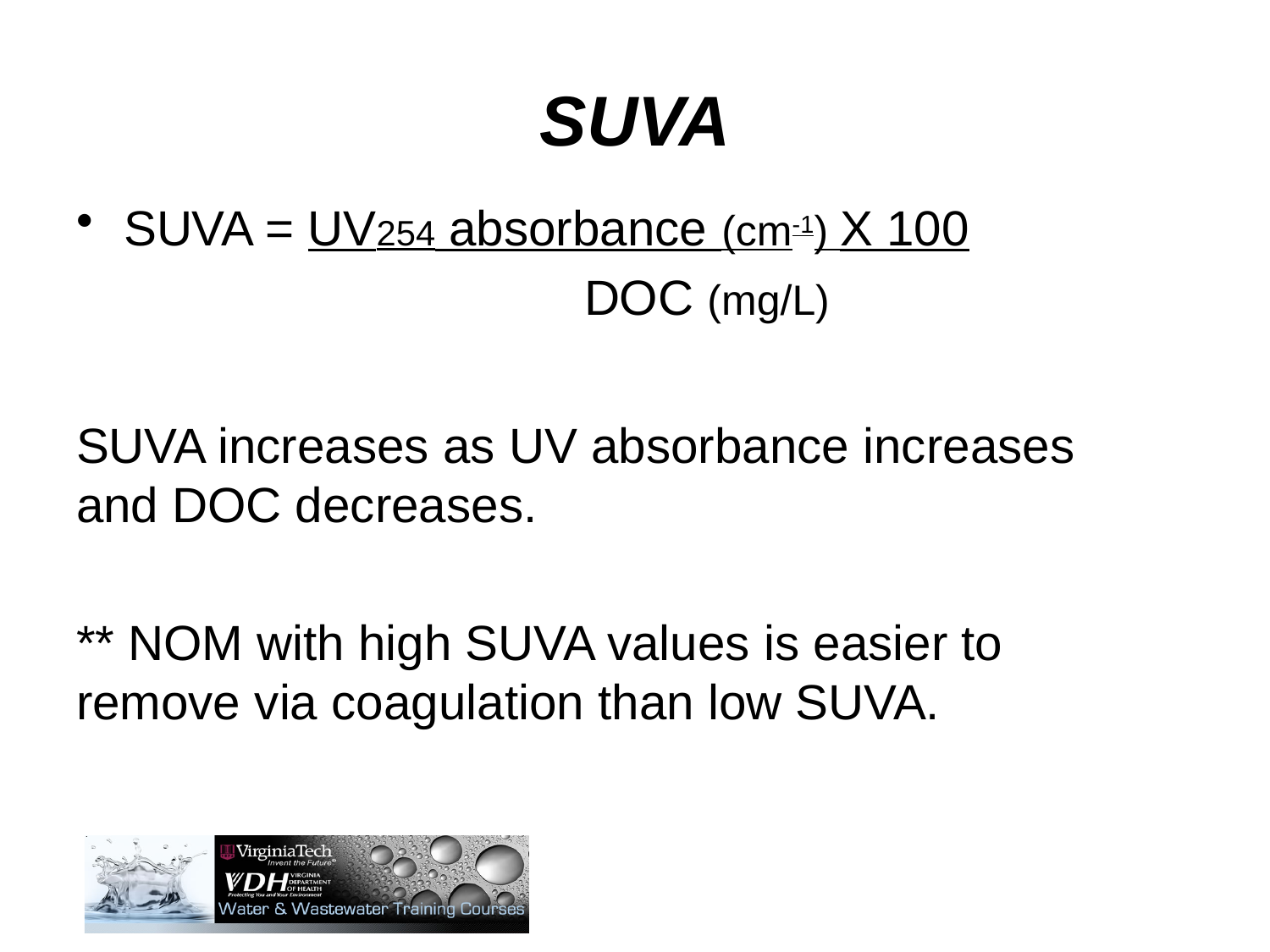

# SUVA
SUVA = UV254 absorbance (cm-1) X 100
				DOC (mg/L)

SUVA increases as UV absorbance increases and DOC decreases.

** NOM with high SUVA values is easier to remove via coagulation than low SUVA.